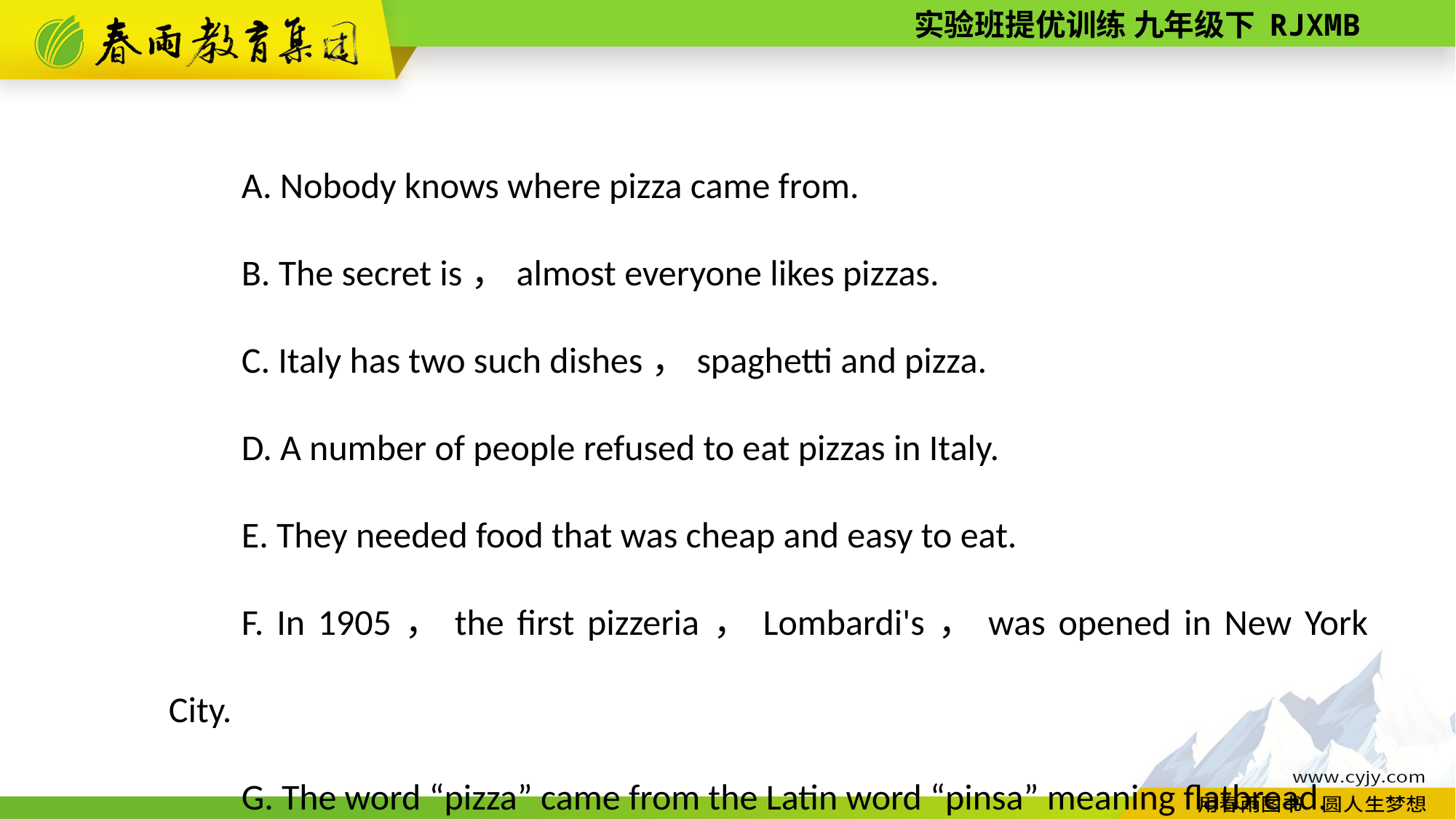

A. Nobody knows where pizza came from.
B. The secret is，almost everyone likes pizzas.
C. Italy has two such dishes，spaghetti and pizza.
D. A number of people refused to eat pizzas in Italy.
E. They needed food that was cheap and easy to eat.
F. In 1905，the first pizzeria，Lombardi's，was opened in New York City.
G. The word “pizza” came from the Latin word “pinsa” meaning flatbread.